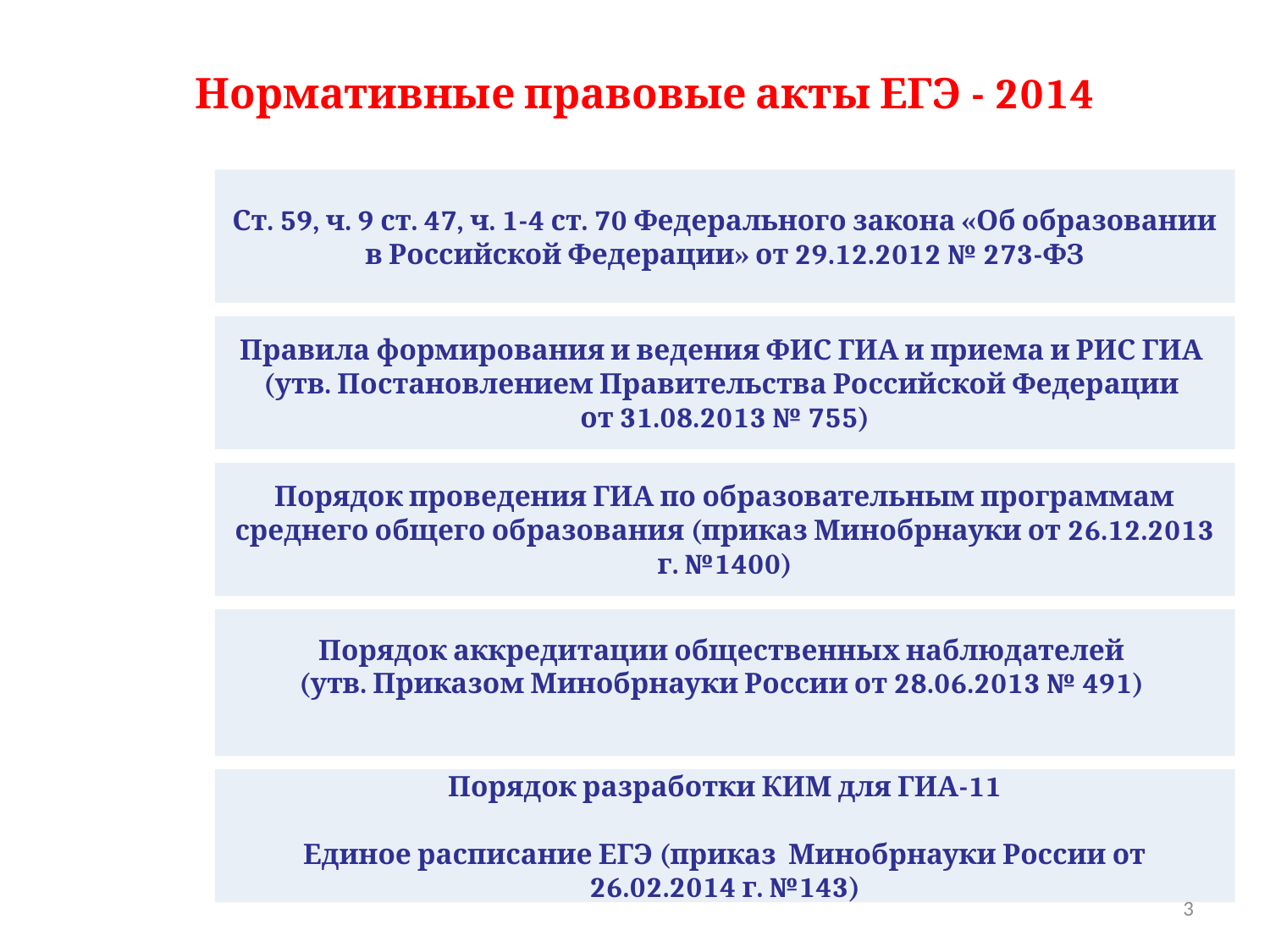

Нормативные правовые акты ЕГЭ - 2014
Ст. 59, ч. 9 ст. 47, ч. 1-4 ст. 70 Федерального закона «Об образовании в Российской Федерации» от 29.12.2012 № 273-ФЗ
Правила формирования и ведения ФИС ГИА и приема и РИС ГИА
(утв. Постановлением Правительства Российской Федерации
от 31.08.2013 № 755)
Порядок проведения ГИА по образовательным программам среднего общего образования (приказ Минобрнауки от 26.12.2013 г. №1400)
Порядок аккредитации общественных наблюдателей
(утв. Приказом Минобрнауки России от 28.06.2013 № 491)

Порядок разработки КИМ для ГИА-11

Единое расписание ЕГЭ (приказ  Минобрнауки России от 26.02.2014 г. №143)
3